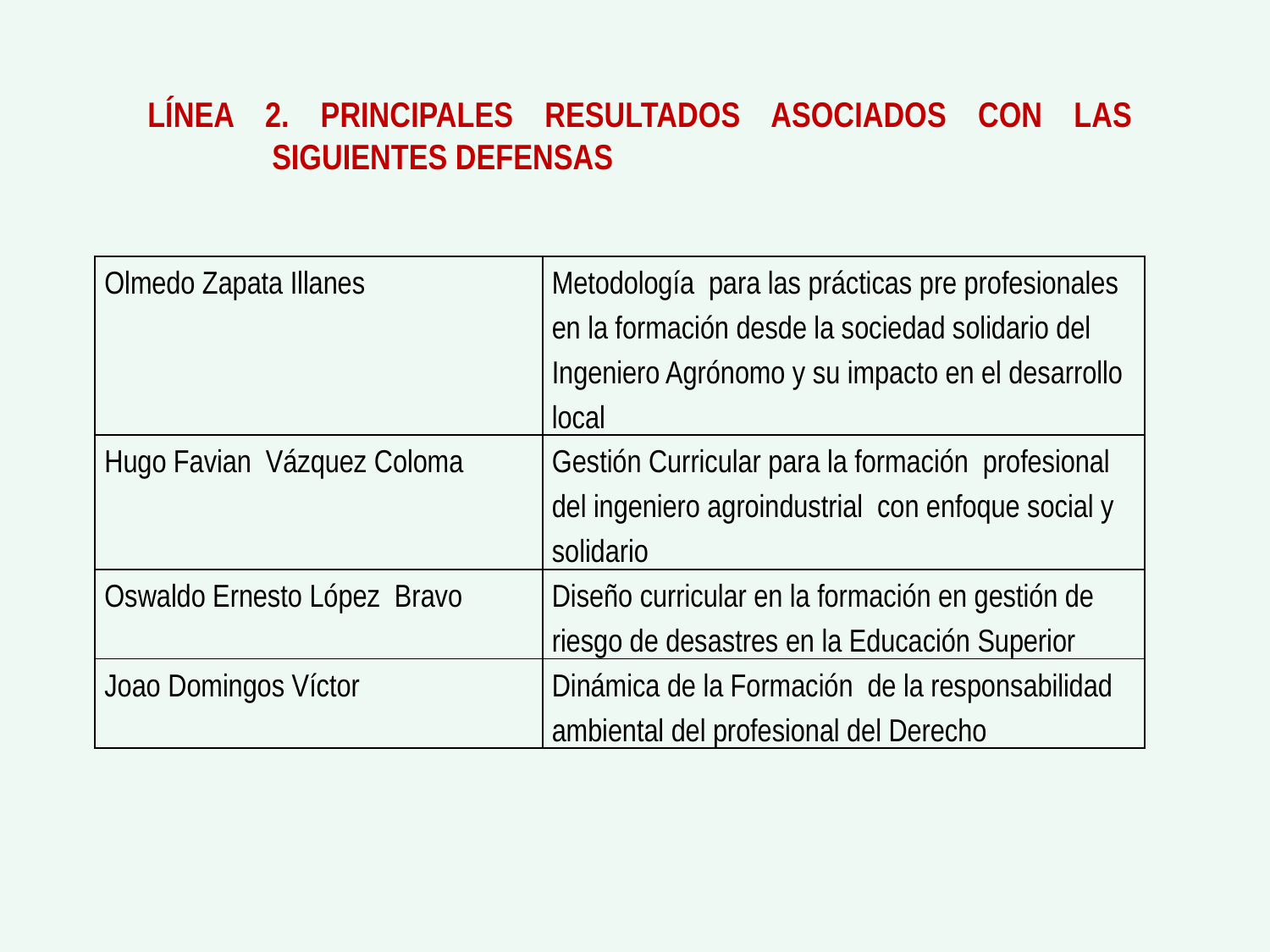

LÍNEA 2. PRINCIPALES RESULTADOS ASOCIADOS CON LAS SIGUIENTES DEFENSAS

| Olmedo Zapata Illanes | Metodología para las prácticas pre profesionales en la formación desde la sociedad solidario del Ingeniero Agrónomo y su impacto en el desarrollo local |
| --- | --- |
| Hugo Favian Vázquez Coloma | Gestión Curricular para la formación profesional del ingeniero agroindustrial con enfoque social y solidario |
| Oswaldo Ernesto López Bravo | Diseño curricular en la formación en gestión de riesgo de desastres en la Educación Superior |
| Joao Domingos Víctor | Dinámica de la Formación de la responsabilidad ambiental del profesional del Derecho |